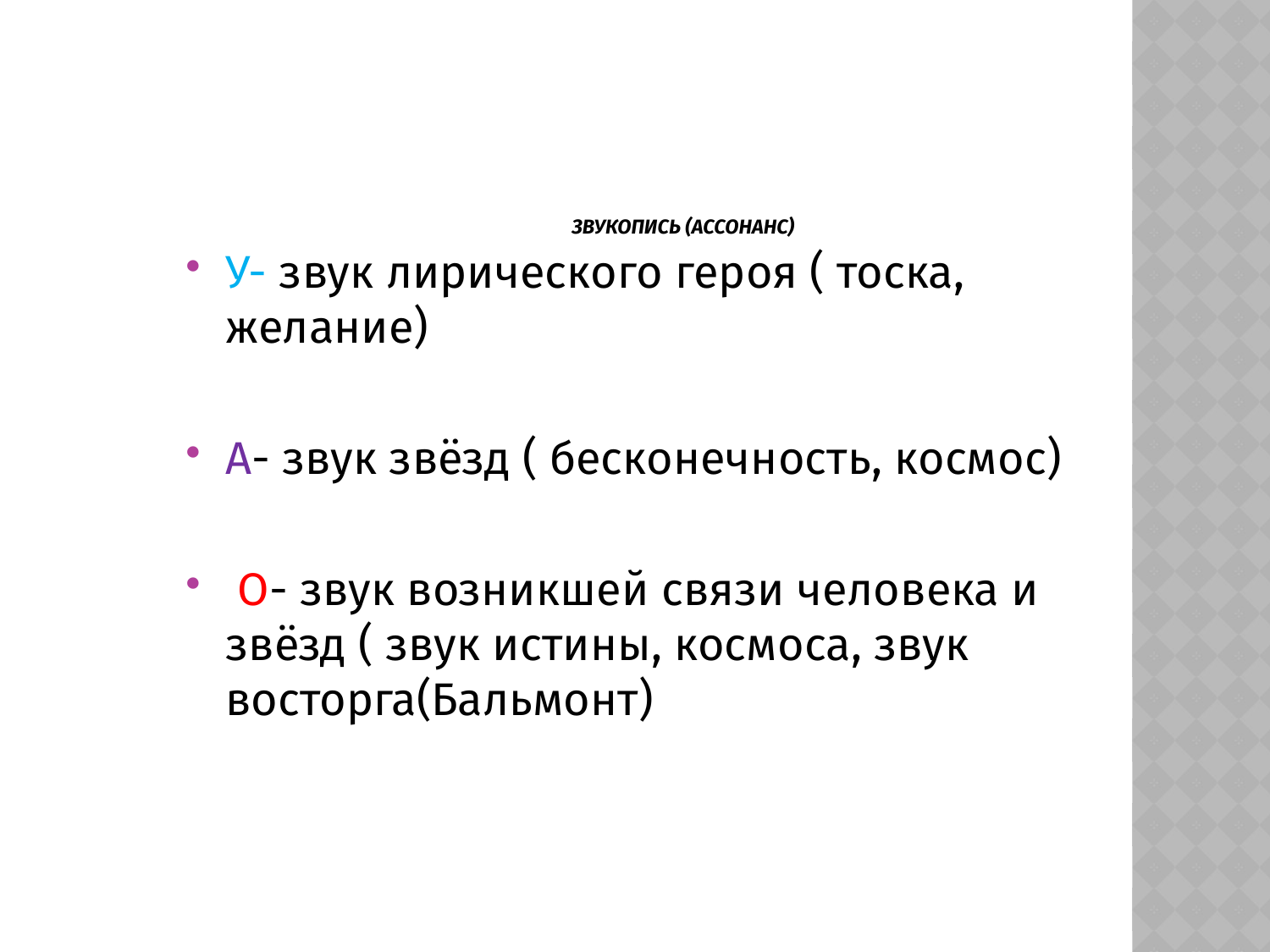

# Звукопись (ассонанс)
У- звук лирического героя ( тоска, желание)

А- звук звёзд ( бесконечность, космос)

 О- звук возникшей связи человека и звёзд ( звук истины, космоса, звук восторга(Бальмонт)